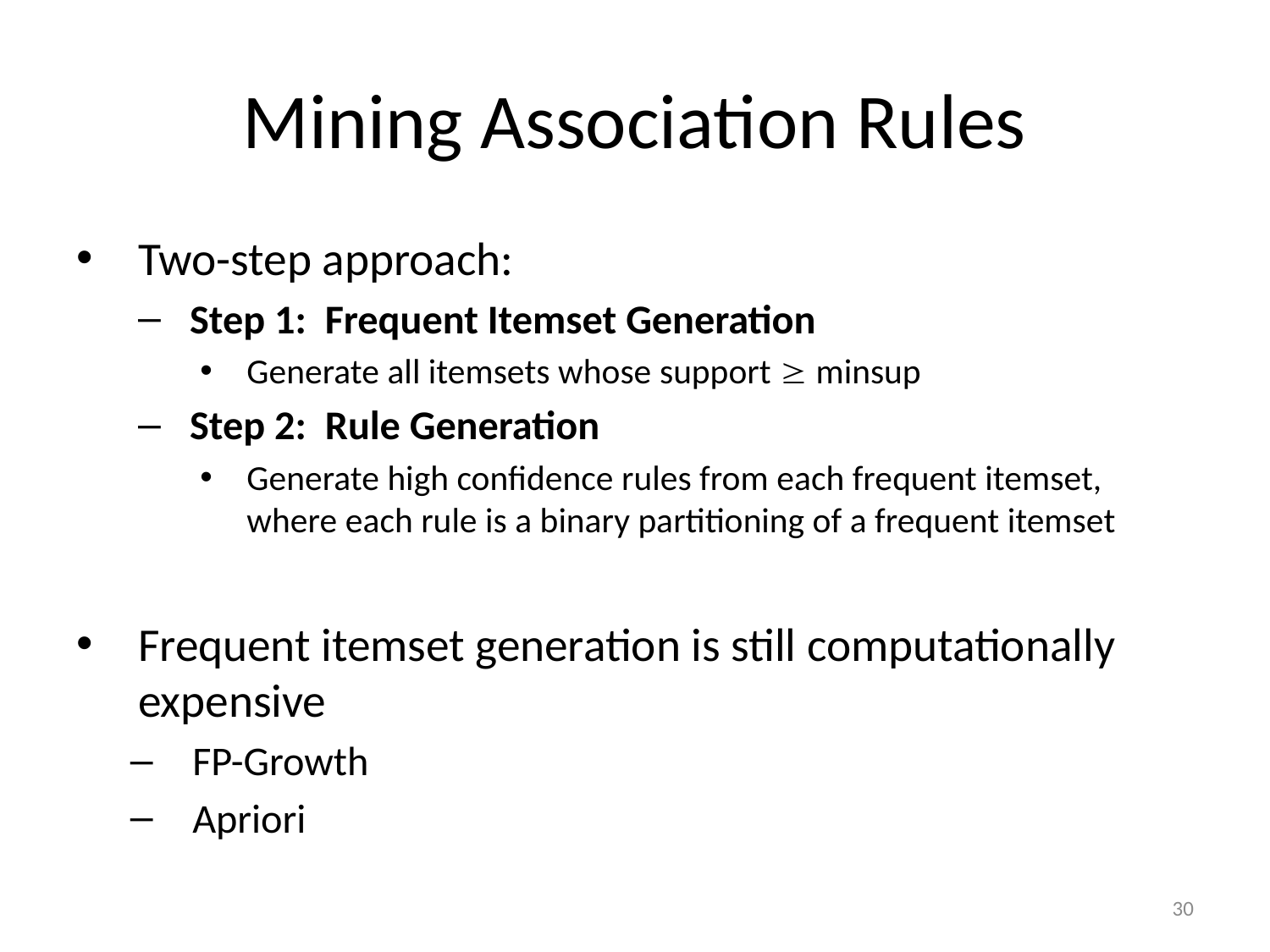

# Mining Association Rules
Two-step approach:
Step 1:  Frequent Itemset Generation
Generate all itemsets whose support ≥ minsup
Step 2:  Rule Generation
Generate high confidence rules from each frequent itemset, where each rule is a binary partitioning of a frequent itemset

Frequent itemset generation is still computationally expensive
FP-Growth
Apriori

30